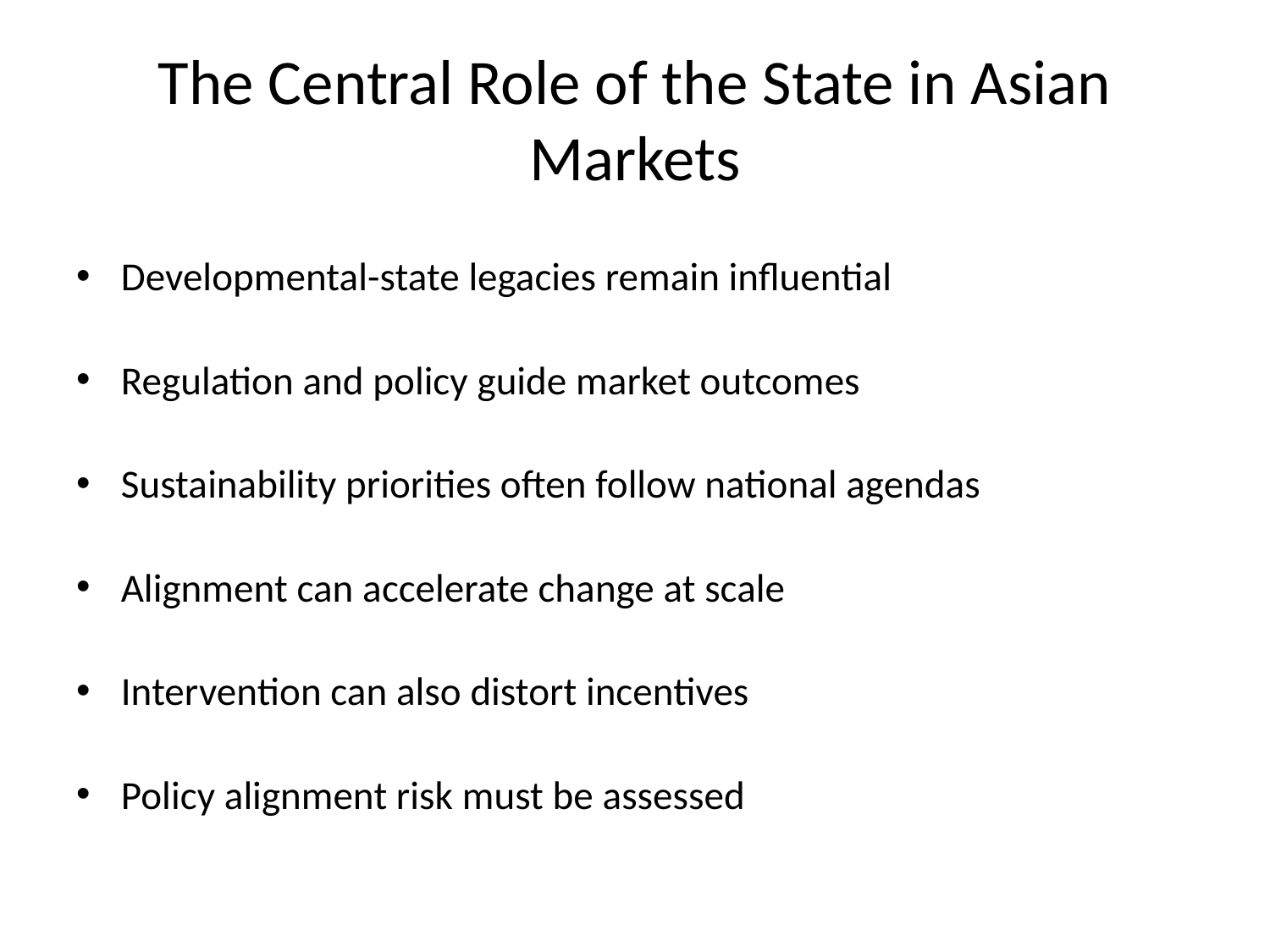

# The Central Role of the State in Asian Markets
Developmental-state legacies remain influential
Regulation and policy guide market outcomes
Sustainability priorities often follow national agendas
Alignment can accelerate change at scale
Intervention can also distort incentives
Policy alignment risk must be assessed